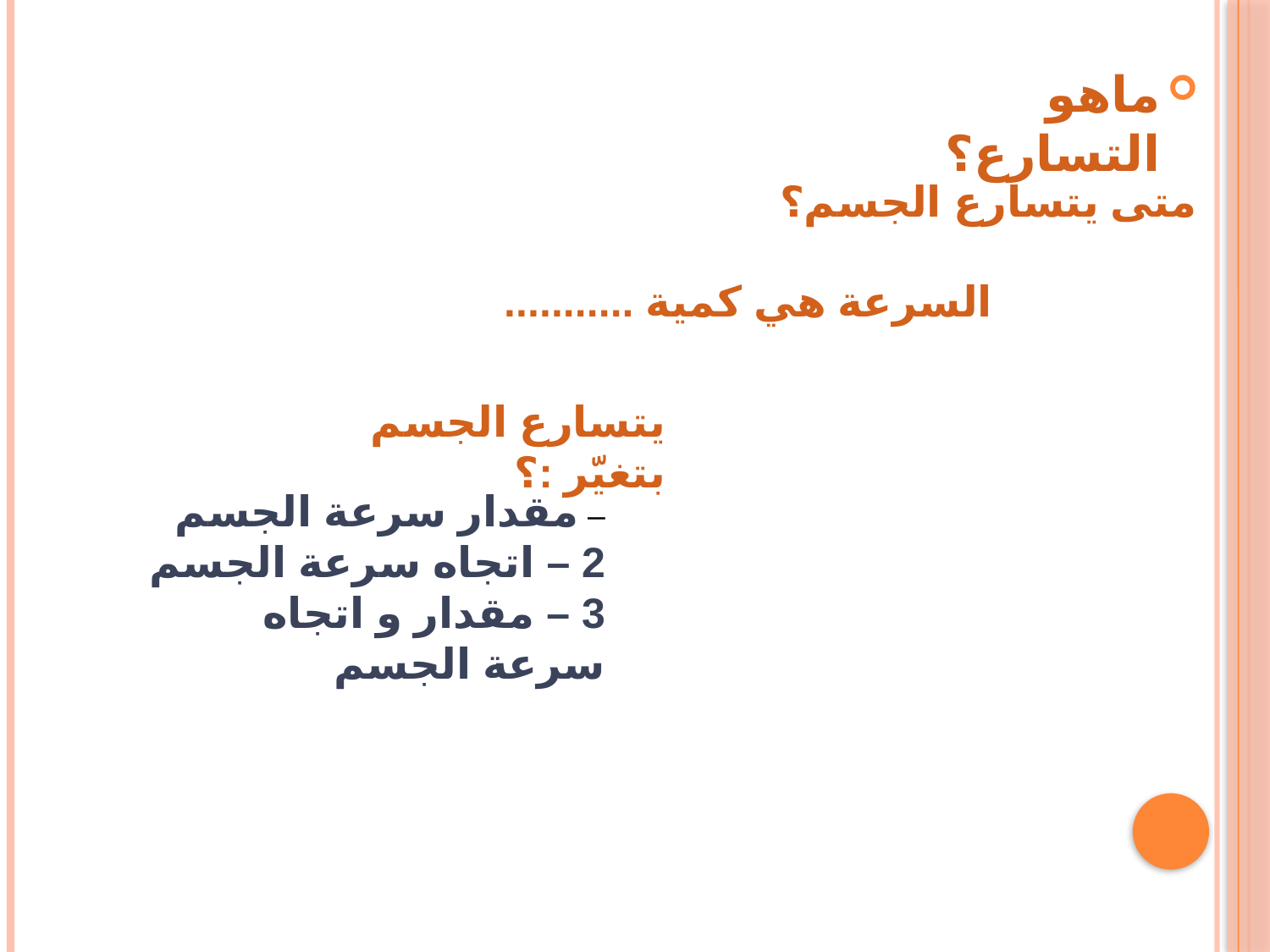

ماهو التسارع؟
متى يتسارع الجسم؟
السرعة هي كمية ...........
يتسارع الجسم بتغيّر :؟
– مقدار سرعة الجسم
2 – اتجاه سرعة الجسم
3 – مقدار و اتجاه سرعة الجسم